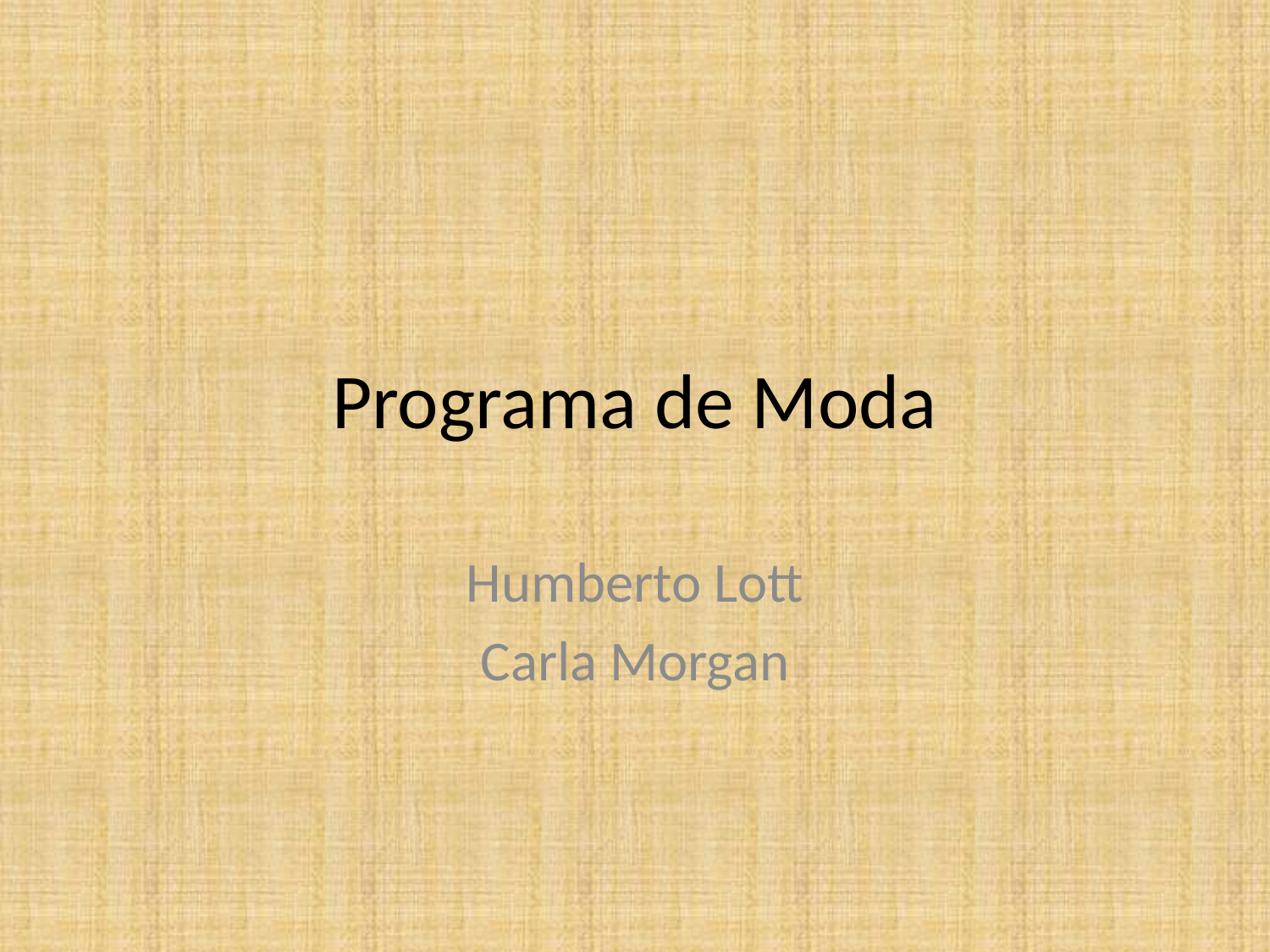

# Programa de Moda
Humberto Lott
Carla Morgan